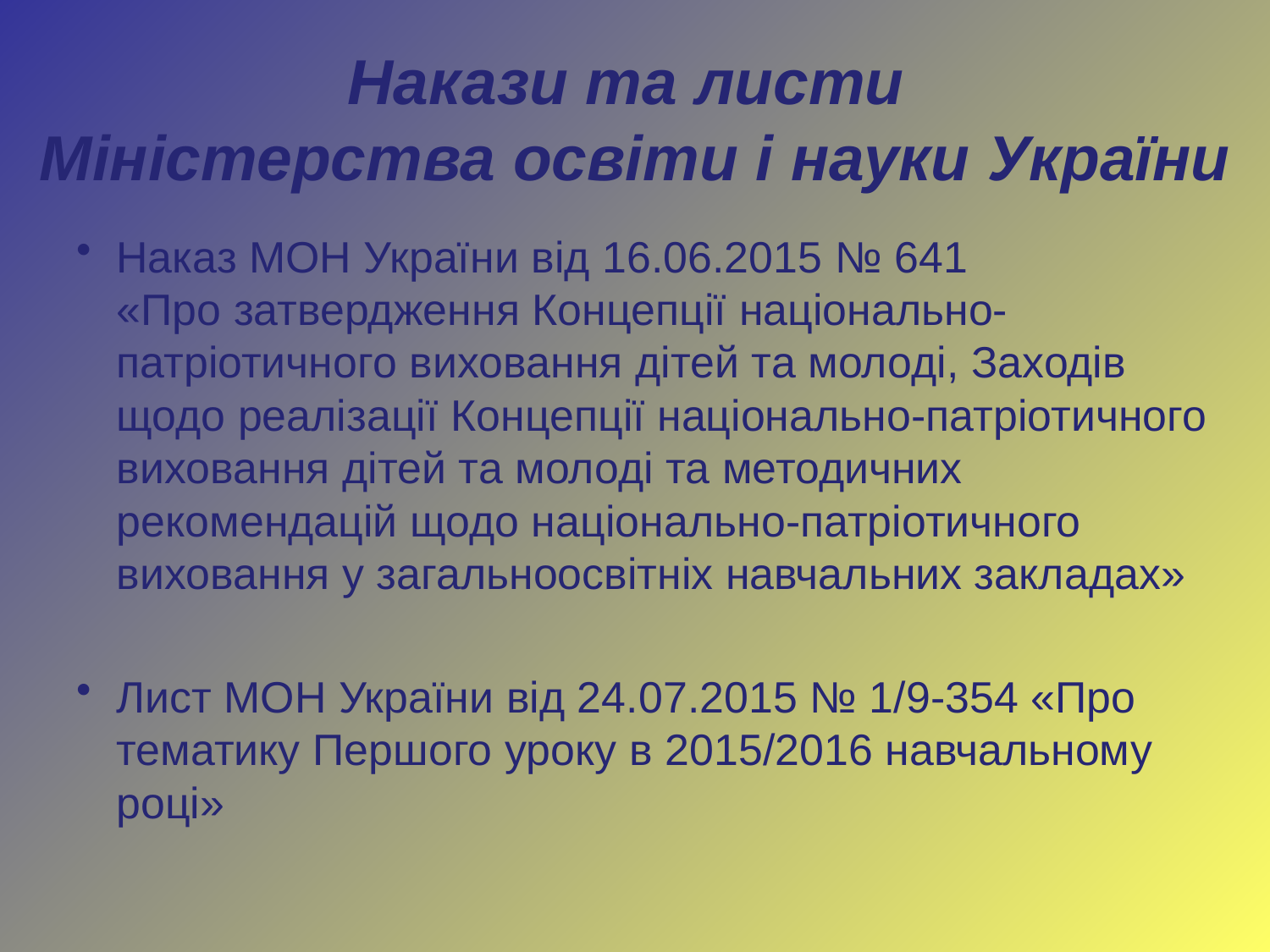

# Накази та листи Міністерства освіти і науки України
Наказ МОН України від 16.06.2015 № 641
«Про затвердження Концепції національно-патріотичного виховання дітей та молоді, Заходів щодо реалізації Концепції національно-патріотичного виховання дітей та молоді та методичних рекомендацій щодо національно-патріотичного виховання у загальноосвітніх навчальних закладах»

Лист МОН України від 24.07.2015 № 1/9-354 «Про тематику Першого уроку в 2015/2016 навчальному році»